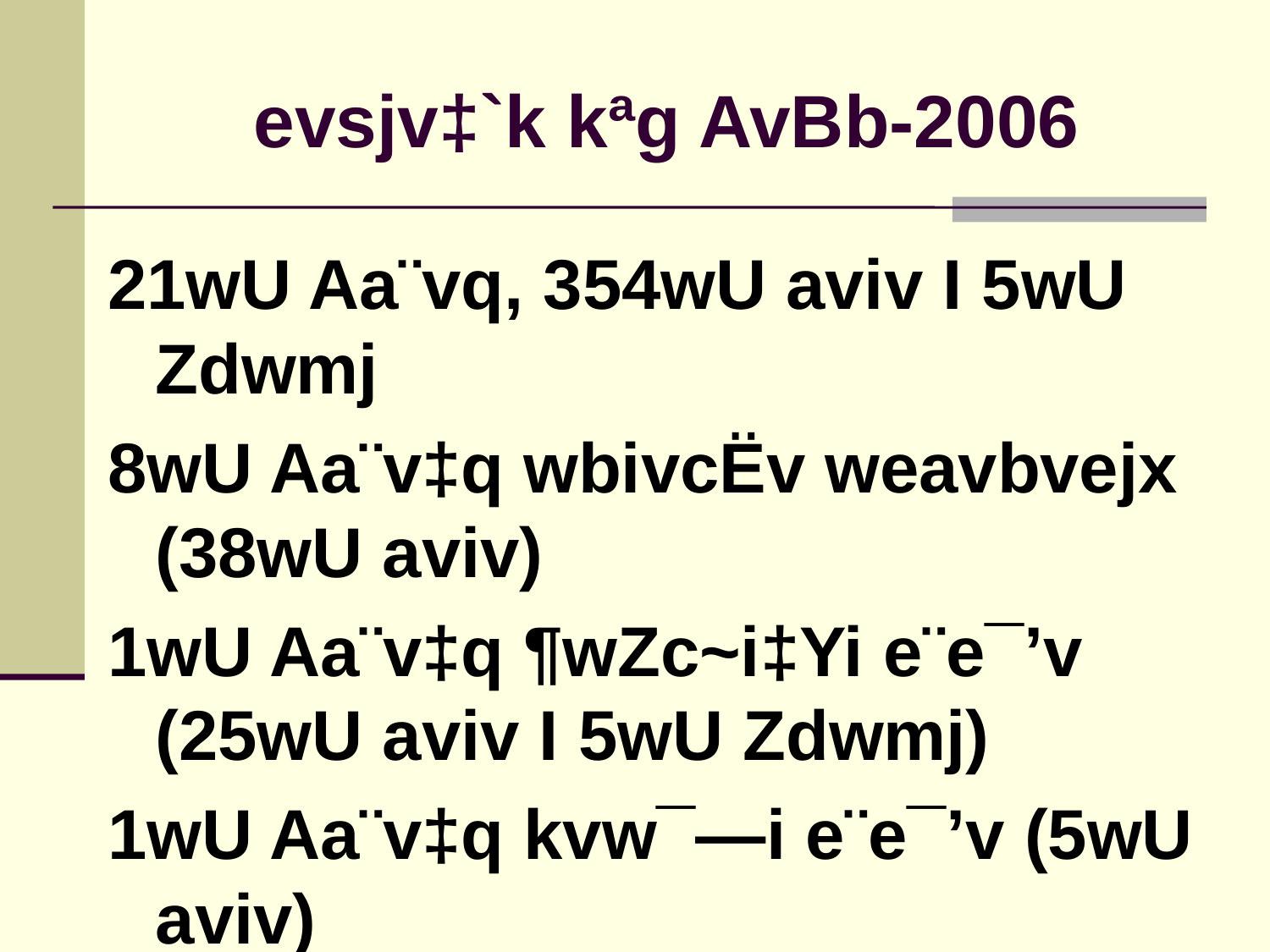

# evsjv‡`k kªg AvBb-2006
21wU Aa¨vq, 354wU aviv I 5wU Zdwmj
8wU Aa¨v‡q wbivcËv weavbvejx (38wU aviv)
1wU Aa¨v‡q ¶wZc~i‡Yi e¨e¯’v (25wU aviv I 5wU Zdwmj)
1wU Aa¨v‡q kvw¯—i e¨e¯’v (5wU aviv)
wbivcËv weavbvejxi Rb¨ ‡gvU 68wU aviv